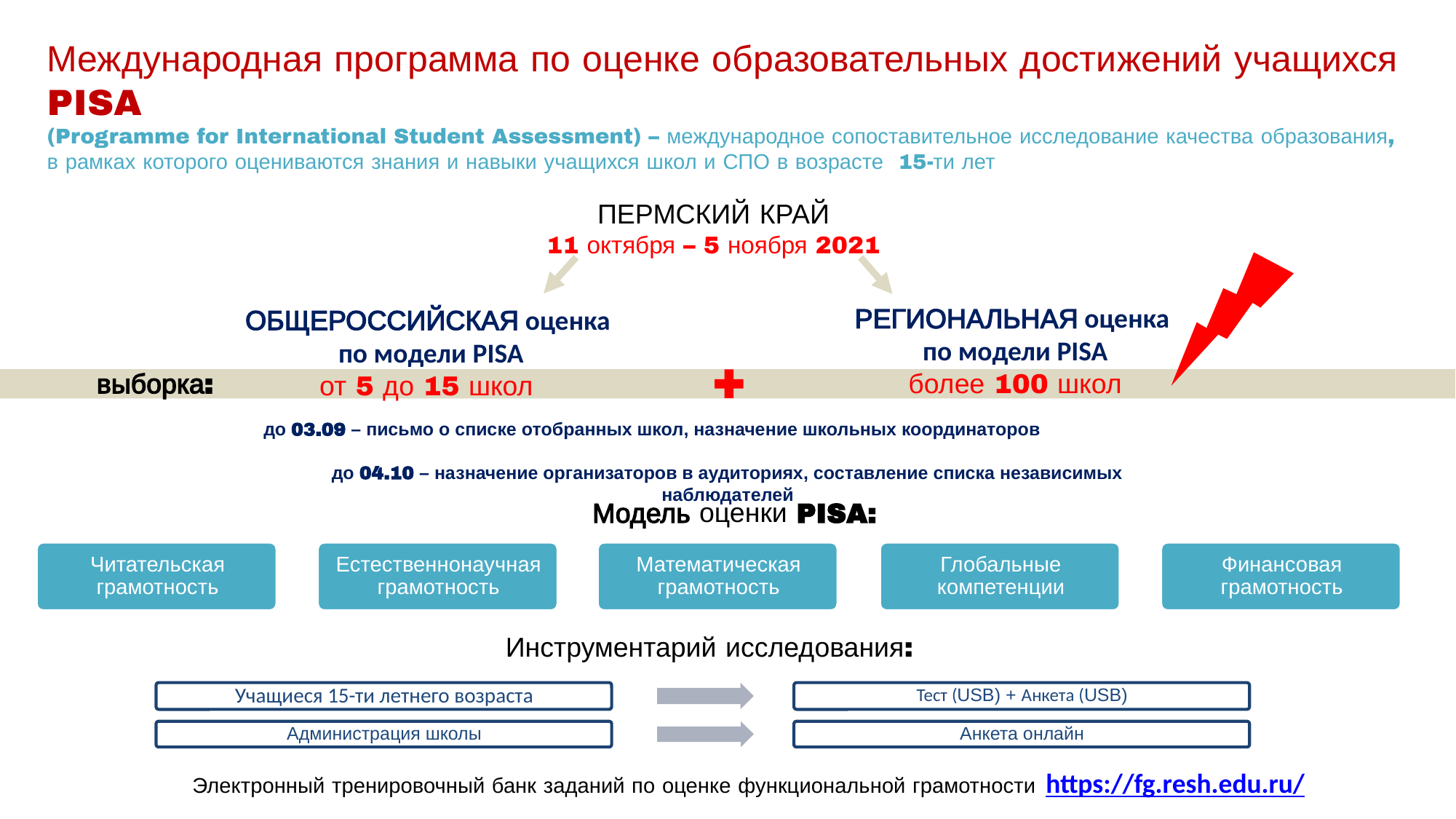

# Международная программа по оценке образовательных достижений учащихся PISA (Programme for International Student Assessment) – международное сопоставительное исследование качества образования, в рамках которого оцениваются знания и навыки учащихся школ и СПО в возрасте  15-ти лет
ПЕРМСКИЙ КРАЙ
11 октября – 5 ноября 2021

РЕГИОНАЛЬНАЯ оценка
по модели PISA
более 100 школ
ОБЩЕРОССИЙСКАЯ оценка
по модели PISA
от 5 до 15 школ
выборка:

до 03.09 – письмо о списке отобранных школ, назначение школьных координаторов…………………….
до 04.10 – назначение организаторов в аудиториях, составление списка независимых наблюдателей

Модель оценки PISA:
Читательская грамотность
Естественнонаучная грамотность
Математическая грамотность
Глобальные компетенции
Финансовая грамотность
Инструментарий исследования:
Учащиеся 15-ти летнего возраста

Тест (USB) + Анкета (USB)
Администрация школы

Анкета онлайн
Электронный тренировочный банк заданий по оценке функциональной грамотности https://fg.resh.edu.ru/